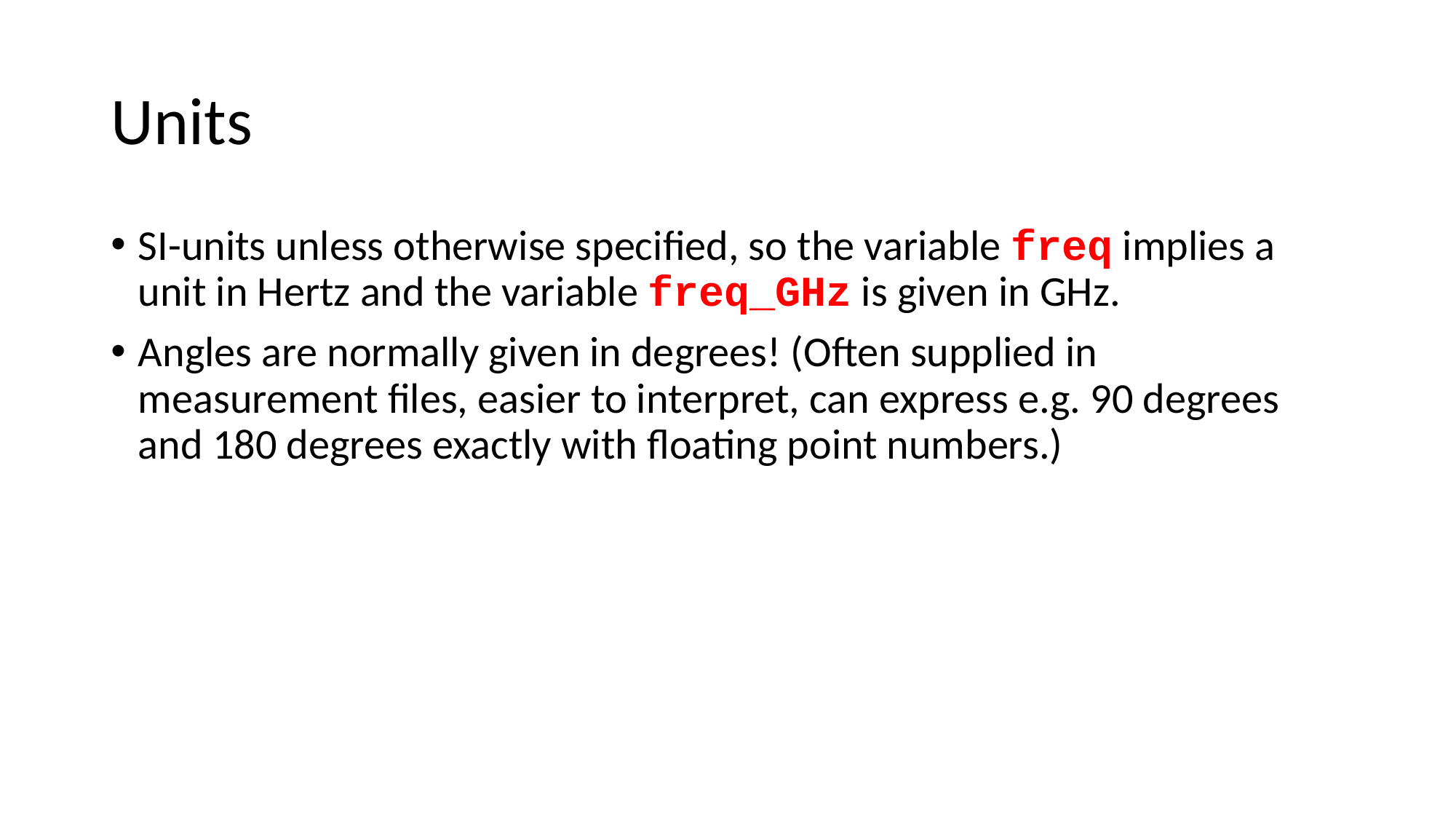

# Units
SI-units unless otherwise specified, so the variable freq implies a unit in Hertz and the variable freq_GHz is given in GHz.
Angles are normally given in degrees! (Often supplied in measurement files, easier to interpret, can express e.g. 90 degrees and 180 degrees exactly with floating point numbers.)